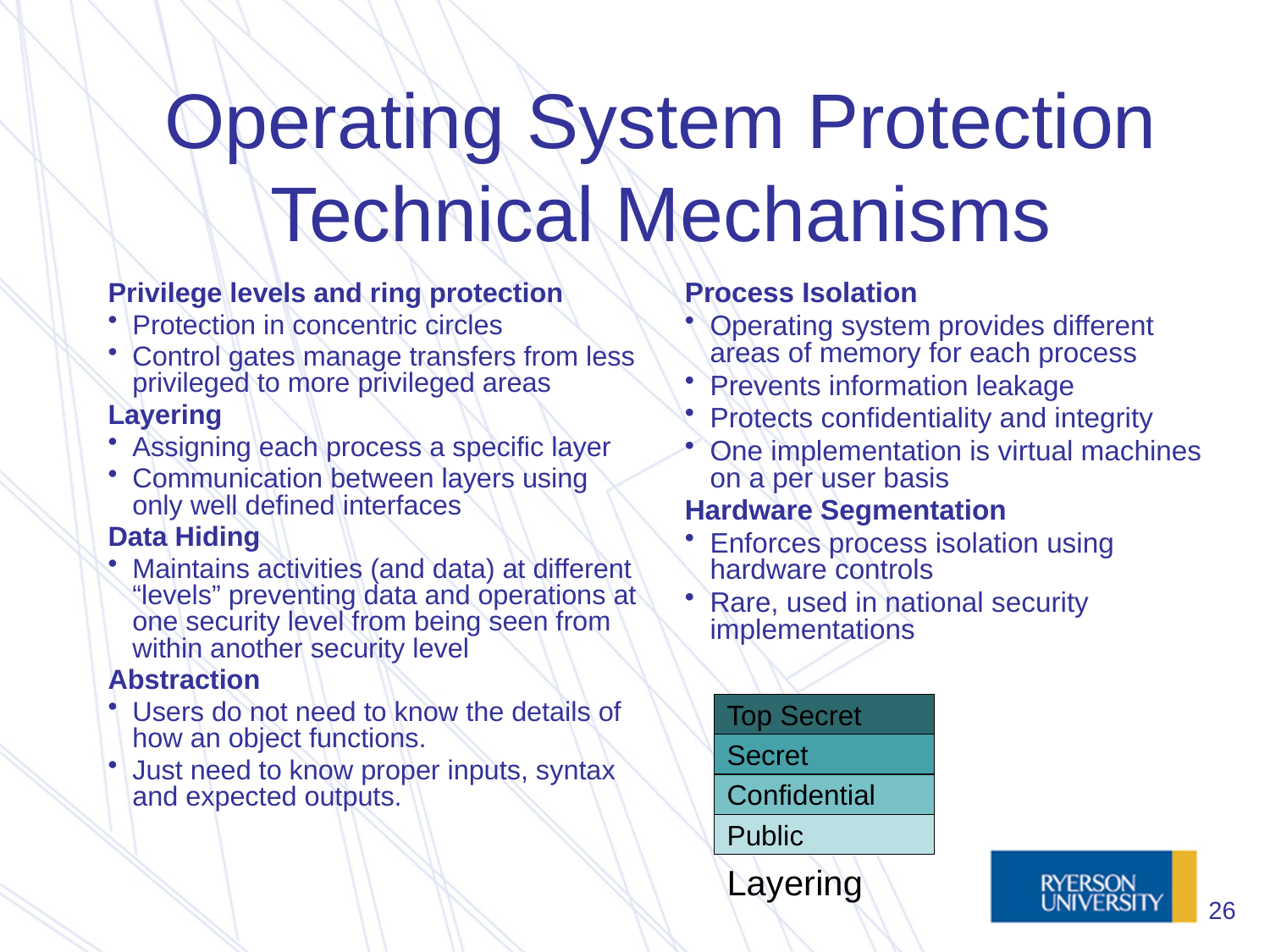

# Operating System Protection Technical Mechanisms
Privilege levels and ring protection
Protection in concentric circles
Control gates manage transfers from less privileged to more privileged areas
Layering
Assigning each process a specific layer
Communication between layers using only well defined interfaces
Data Hiding
Maintains activities (and data) at different “levels” preventing data and operations at one security level from being seen from within another security level
Abstraction
Users do not need to know the details of how an object functions.
Just need to know proper inputs, syntax and expected outputs.

Process Isolation
Operating system provides different areas of memory for each process
Prevents information leakage
Protects confidentiality and integrity
One implementation is virtual machines on a per user basis
Hardware Segmentation
Enforces process isolation using hardware controls
Rare, used in national security implementations

Top Secret
Secret
Confidential
Public
Layering
26